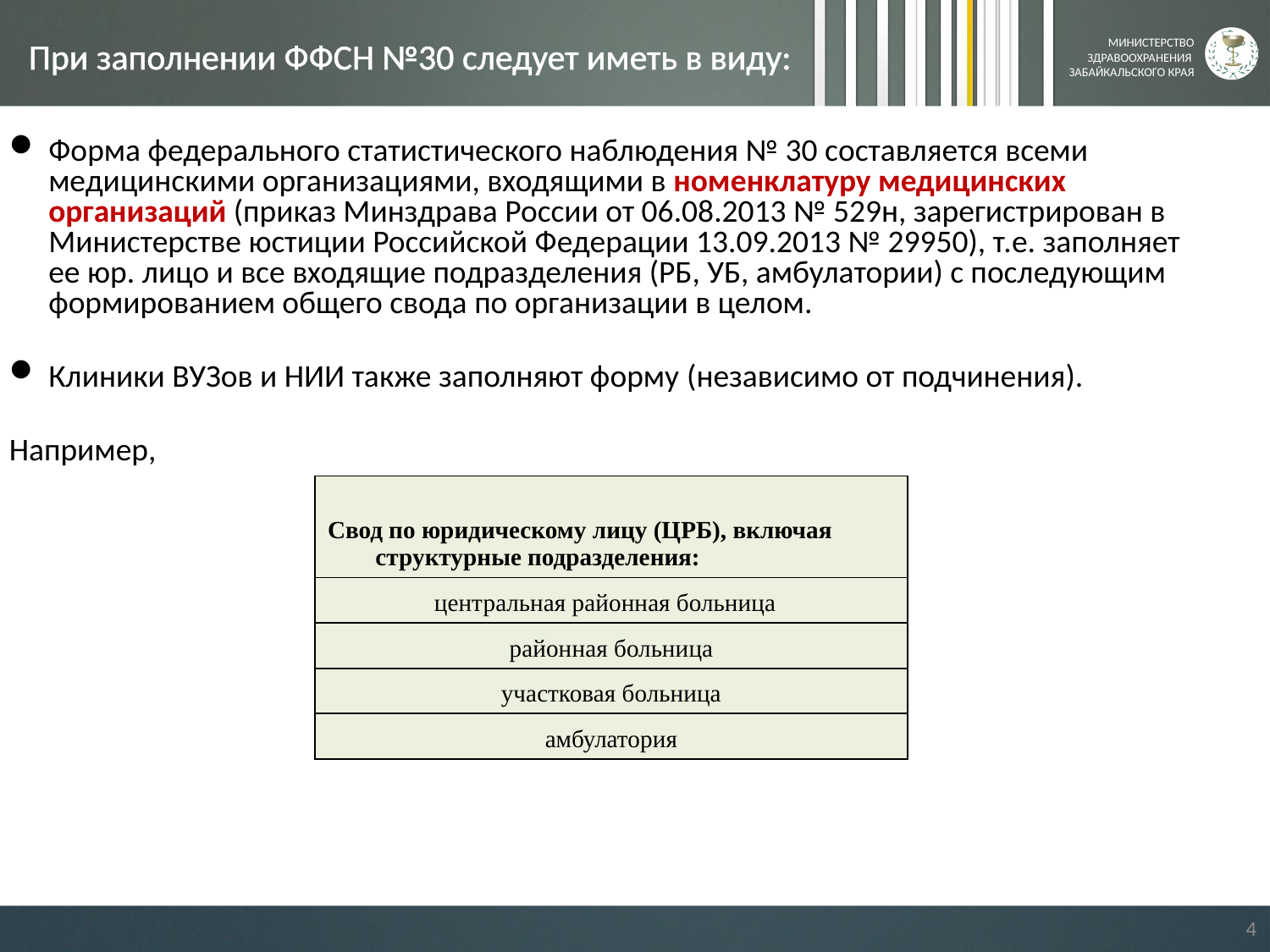

При заполнении ФФСН №30 следует иметь в виду:

Форма федерального статистического наблюдения № 30 составляется всеми медицинскими организациями, входящими в номенклатуру медицинских организаций (приказ Минздрава России от 06.08.2013 № 529н, зарегистрирован в Министерстве юстиции Российской Федерации 13.09.2013 № 29950), т.е. заполняет ее юр. лицо и все входящие подразделения (РБ, УБ, амбулатории) с последующим формированием общего свода по организации в целом.

Клиники ВУЗов и НИИ также заполняют форму (независимо от подчинения).

Например,
| Свод по юридическому лицу (ЦРБ), включая структурные подразделения: |
| --- |
| центральная районная больница |
| районная больница |
| участковая больница |
| амбулатория |
4